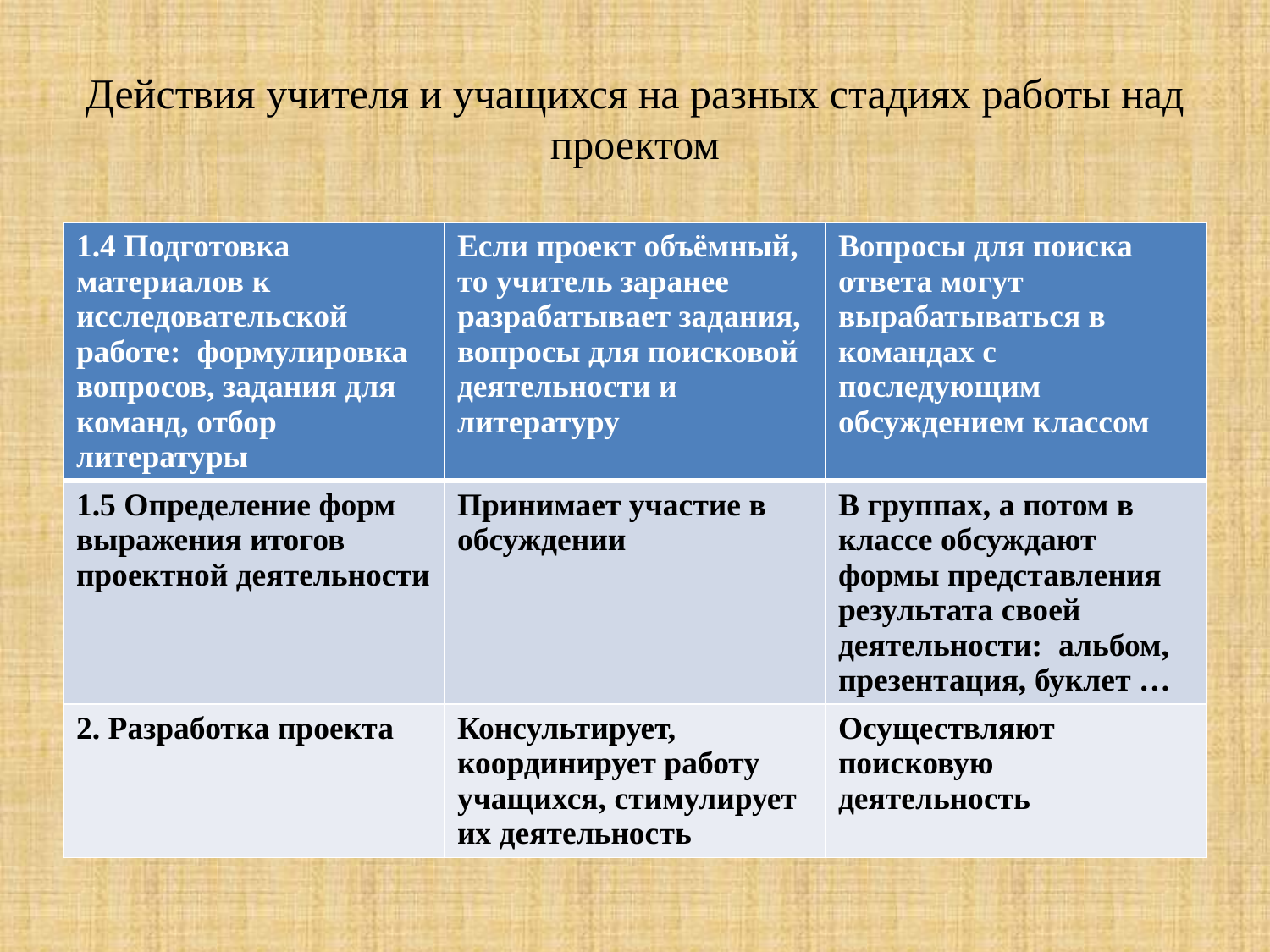

# Действия учителя и учащихся на разных стадиях работы над проектом
| 1.4 Подготовка материалов к исследовательской работе: формулировка вопросов, задания для команд, отбор литературы | Если проект объёмный, то учитель заранее разрабатывает задания, вопросы для поисковой деятельности и литературу | Вопросы для поиска ответа могут вырабатываться в командах с последующим обсуждением классом |
| --- | --- | --- |
| 1.5 Определение форм выражения итогов проектной деятельности | Принимает участие в обсуждении | В группах, а потом в классе обсуждают формы представления результата своей деятельности: альбом, презентация, буклет … |
| 2. Разработка проекта | Консультирует, координирует работу учащихся, стимулирует их деятельность | Осуществляют поисковую деятельность |